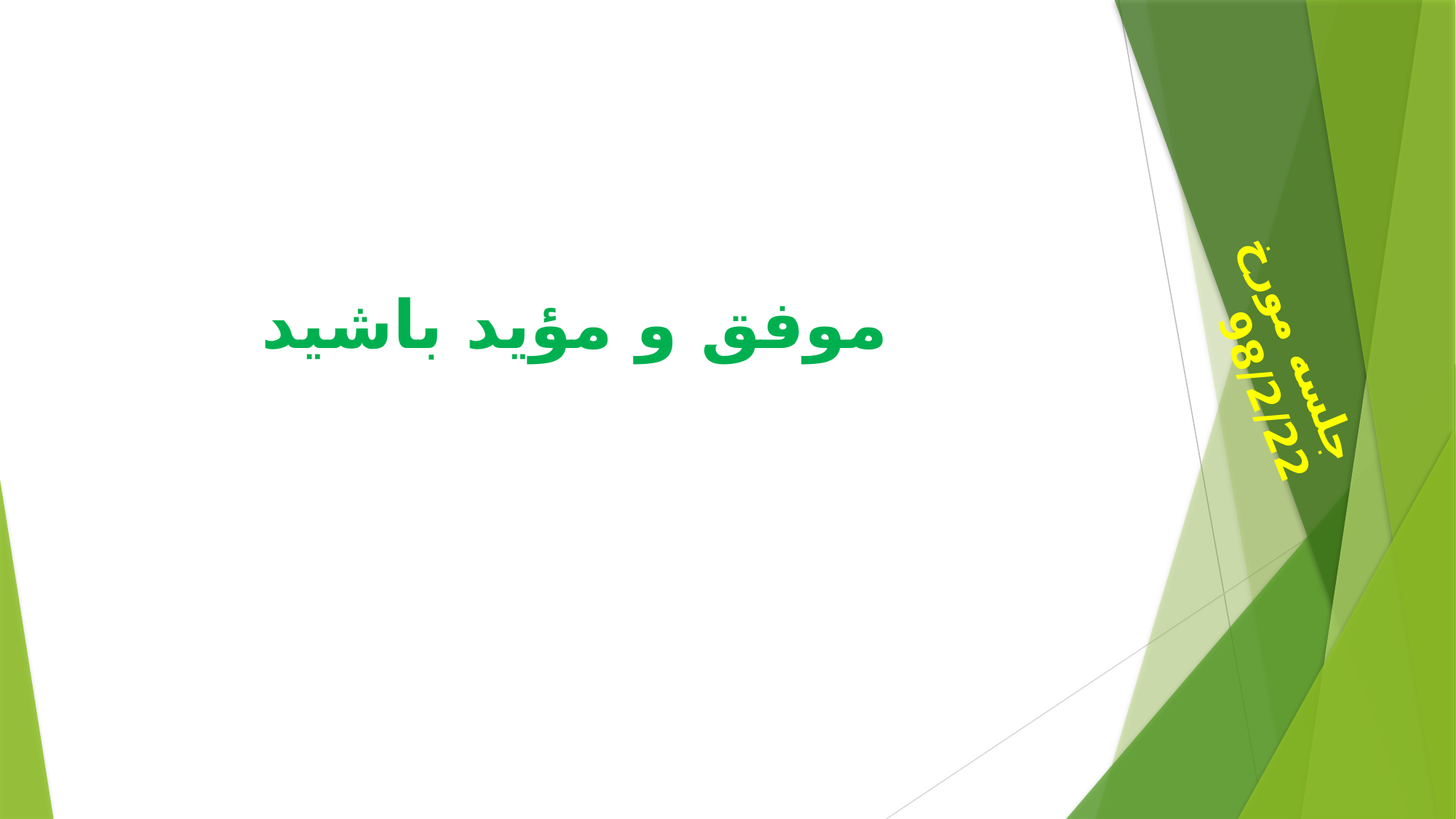

جلسه مورخ               98/2/22
موفق و مؤيد باشيد